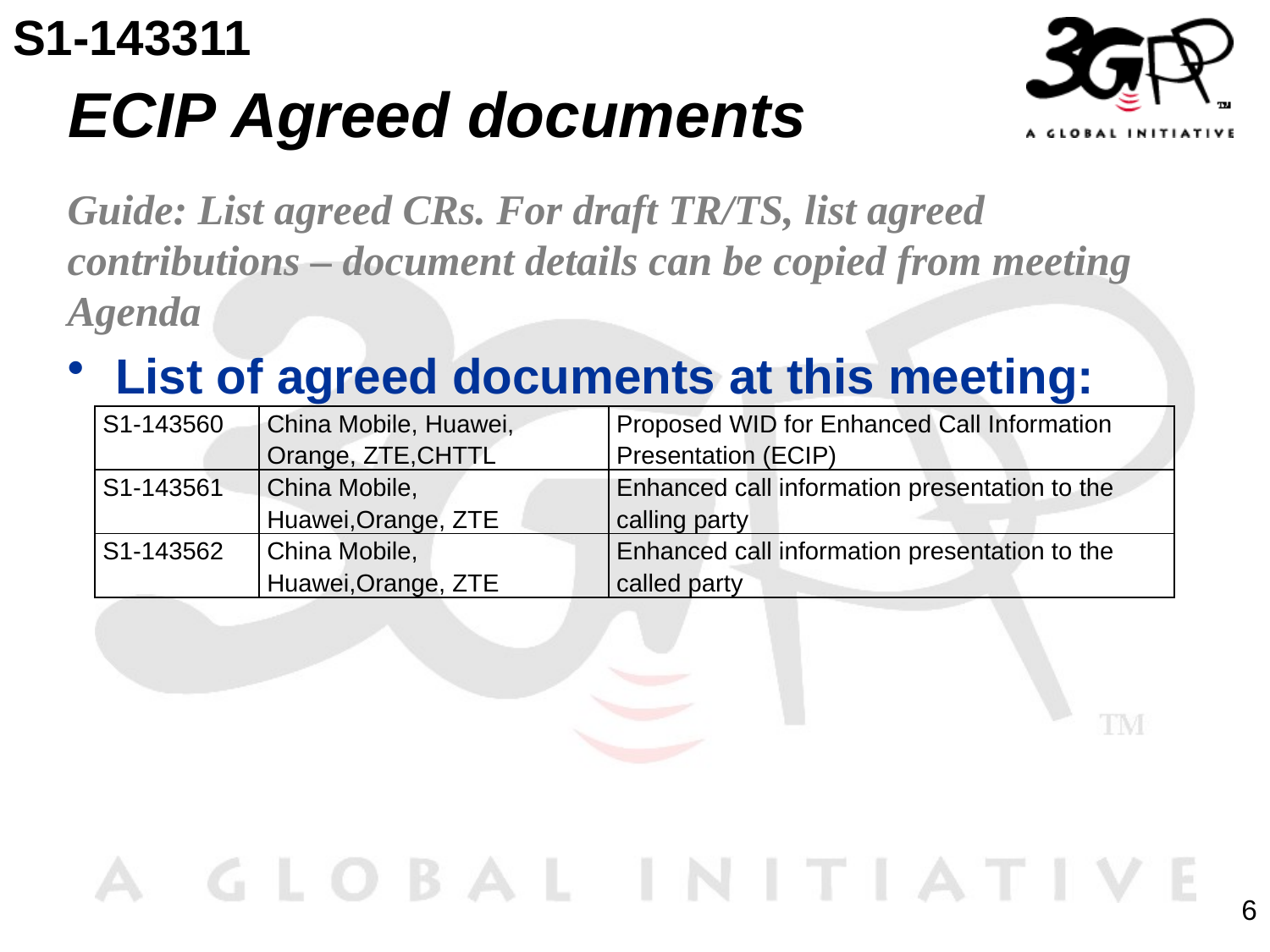

S1-143311
# ECIP Agreed documents
Guide: List agreed CRs. For draft TR/TS, list agreed contributions – document details can be copied from meeting Agenda
List of agreed documents at this meeting:

| S1-143560 | China Mobile, Huawei, Orange, ZTE,CHTTL | Proposed WID for Enhanced Call Information Presentation (ECIP) |
| --- | --- | --- |
| S1-143561 | China Mobile, Huawei,Orange, ZTE | Enhanced call information presentation to the calling party |
| S1-143562 | China Mobile, Huawei,Orange, ZTE | Enhanced call information presentation to the called party |
6